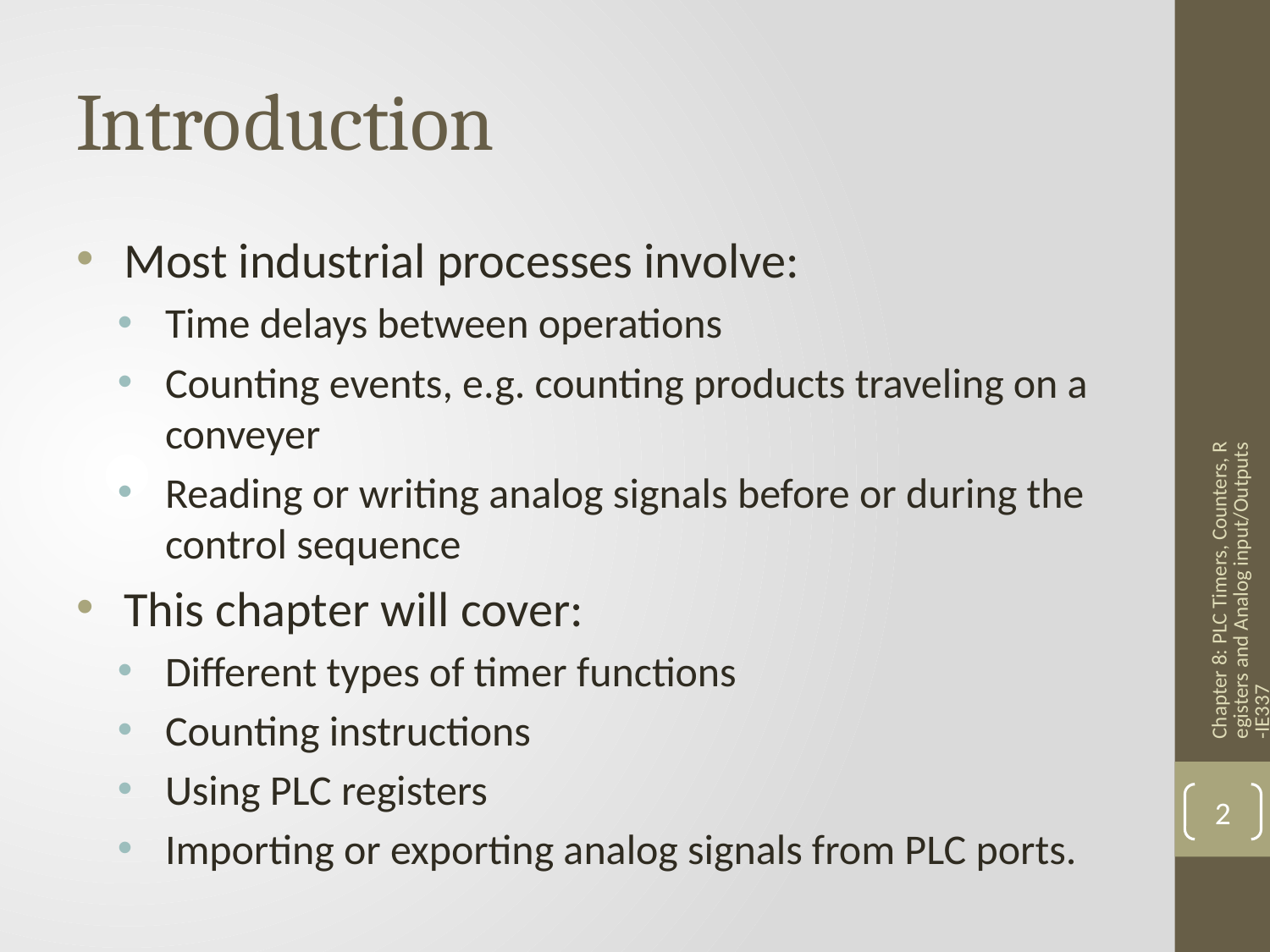

# Introduction
Most industrial processes involve:
Time delays between operations
Counting events, e.g. counting products traveling on a conveyer
Reading or writing analog signals before or during the control sequence
This chapter will cover:
Different types of timer functions
Counting instructions
Using PLC registers
Importing or exporting analog signals from PLC ports.
Chapter 8: PLC Timers, Counters, Registers and Analog input/Outputs -IE337
2